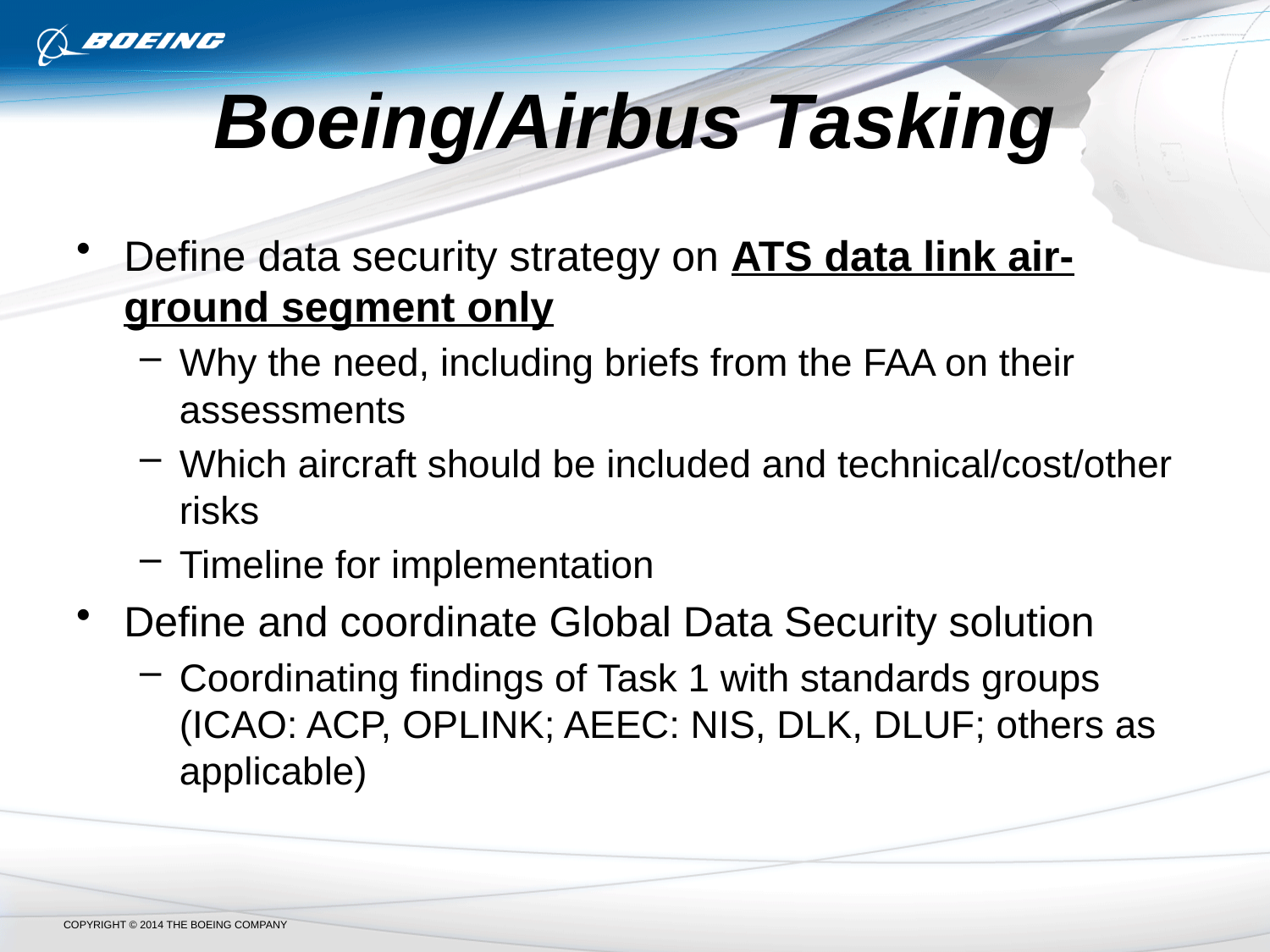

# Boeing/Airbus Tasking
Define data security strategy on ATS data link air-ground segment only
Why the need, including briefs from the FAA on their assessments
Which aircraft should be included and technical/cost/other risks
Timeline for implementation
Define and coordinate Global Data Security solution
Coordinating findings of Task 1 with standards groups (ICAO: ACP, OPLINK; AEEC: NIS, DLK, DLUF; others as applicable)